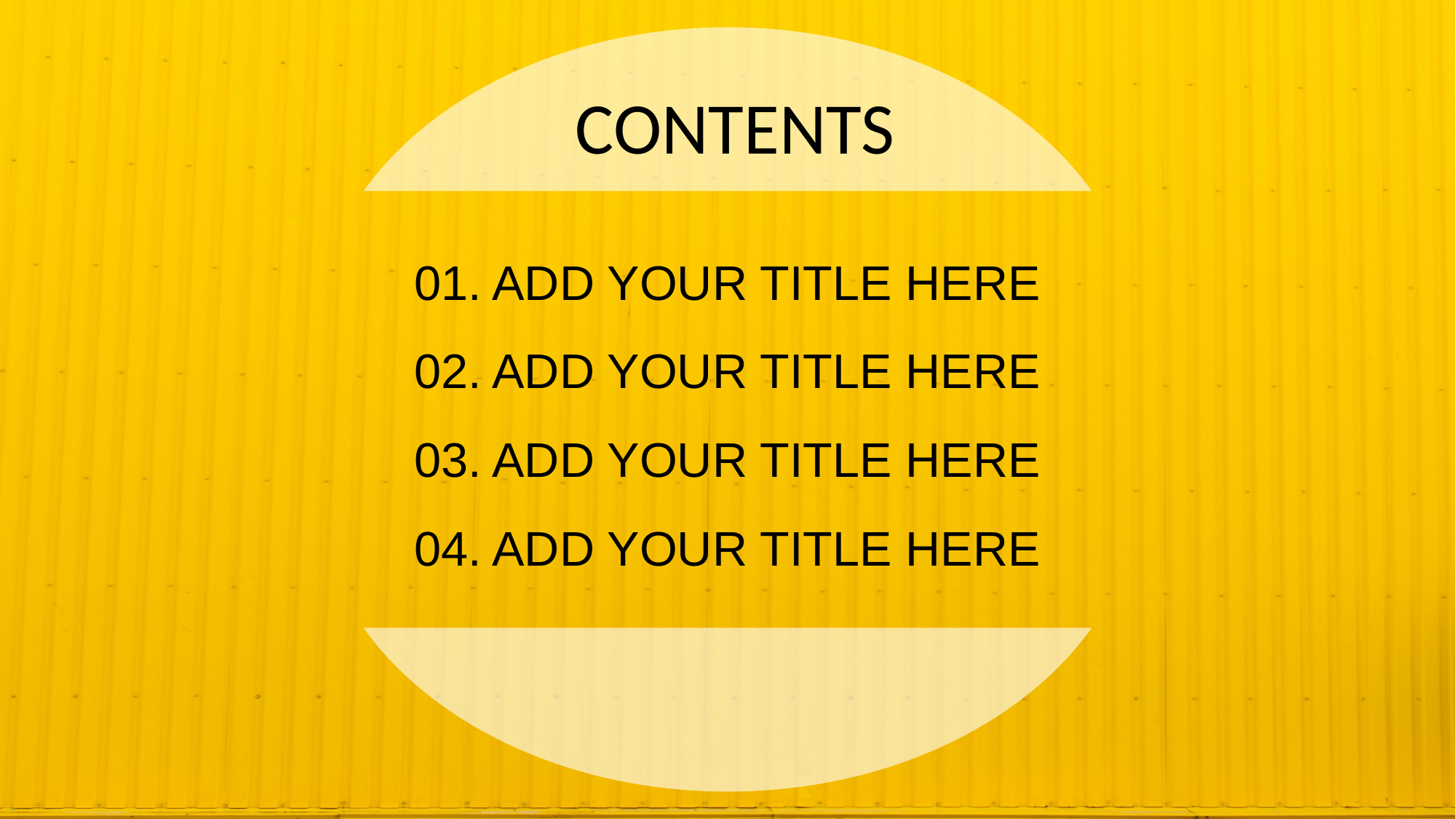

CONTENTS
01. ADD YOUR TITLE HERE
02. ADD YOUR TITLE HERE
03. ADD YOUR TITLE HERE
04. ADD YOUR TITLE HERE